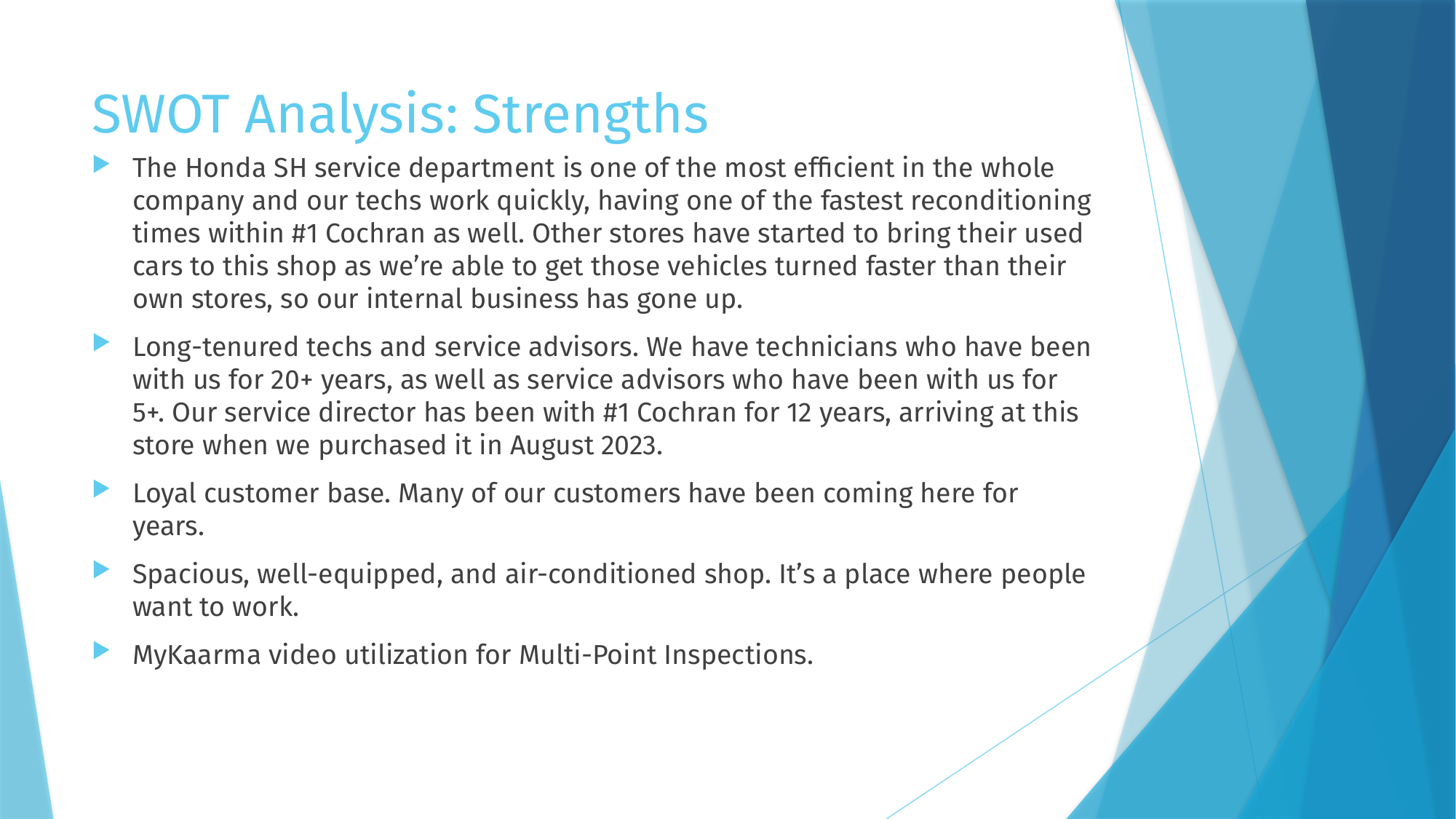

# SWOT Analysis: Strengths
The Honda SH service department is one of the most efficient in the whole company and our techs work quickly, having one of the fastest reconditioning times within #1 Cochran as well. Other stores have started to bring their used cars to this shop as we’re able to get those vehicles turned faster than their own stores, so our internal business has gone up.
Long-tenured techs and service advisors. We have technicians who have been with us for 20+ years, as well as service advisors who have been with us for 5+. Our service director has been with #1 Cochran for 12 years, arriving at this store when we purchased it in August 2023.
Loyal customer base. Many of our customers have been coming here for years.
Spacious, well-equipped, and air-conditioned shop. It’s a place where people want to work.
MyKaarma video utilization for Multi-Point Inspections.